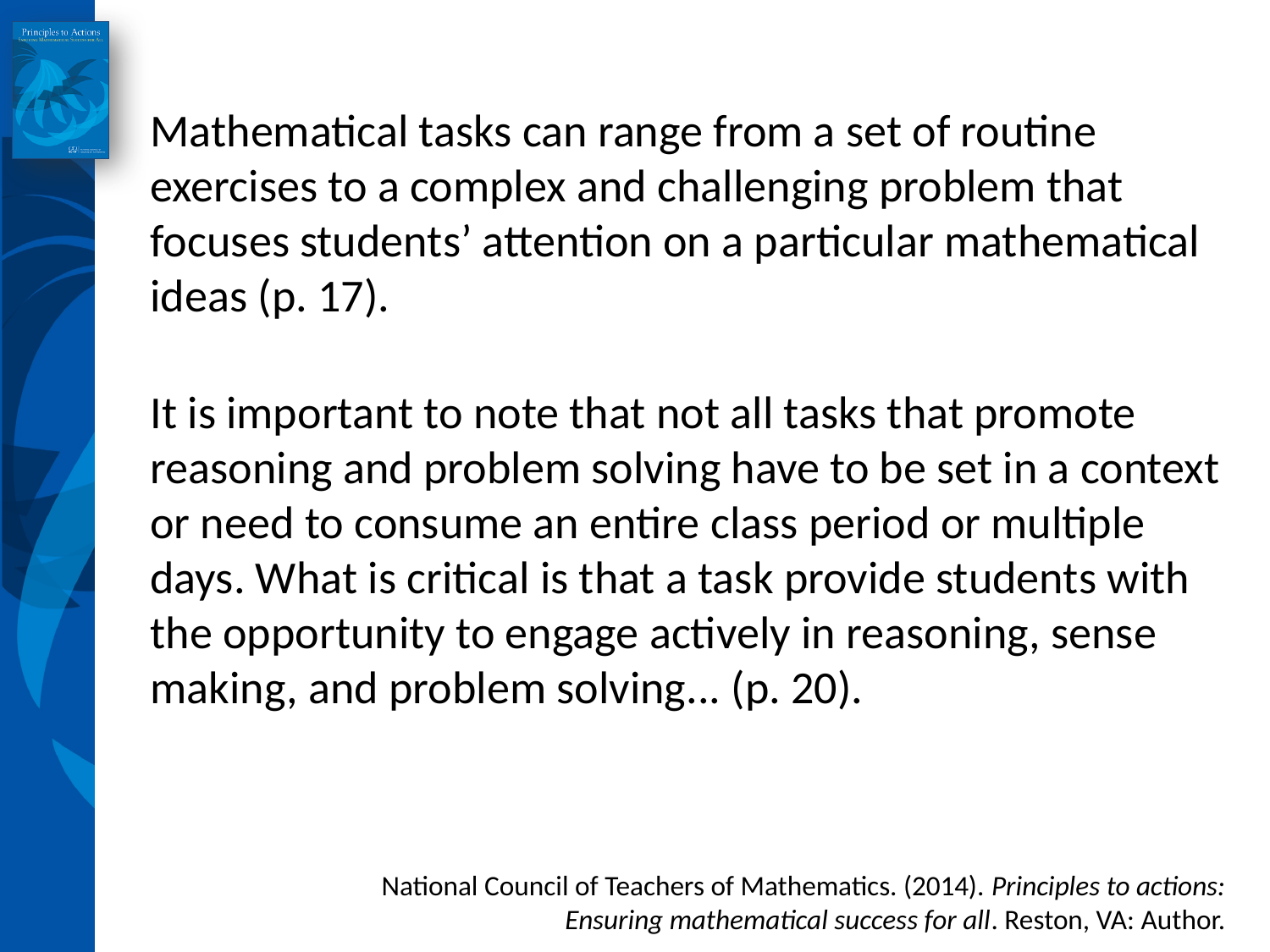

Mathematical tasks can range from a set of routine exercises to a complex and challenging problem that focuses students’ attention on a particular mathematical ideas (p. 17).

It is important to note that not all tasks that promote reasoning and problem solving have to be set in a context or need to consume an entire class period or multiple days. What is critical is that a task provide students with the opportunity to engage actively in reasoning, sense making, and problem solving... (p. 20).

National Council of Teachers of Mathematics. (2014). Principles to actions:
Ensuring mathematical success for all. Reston, VA: Author.